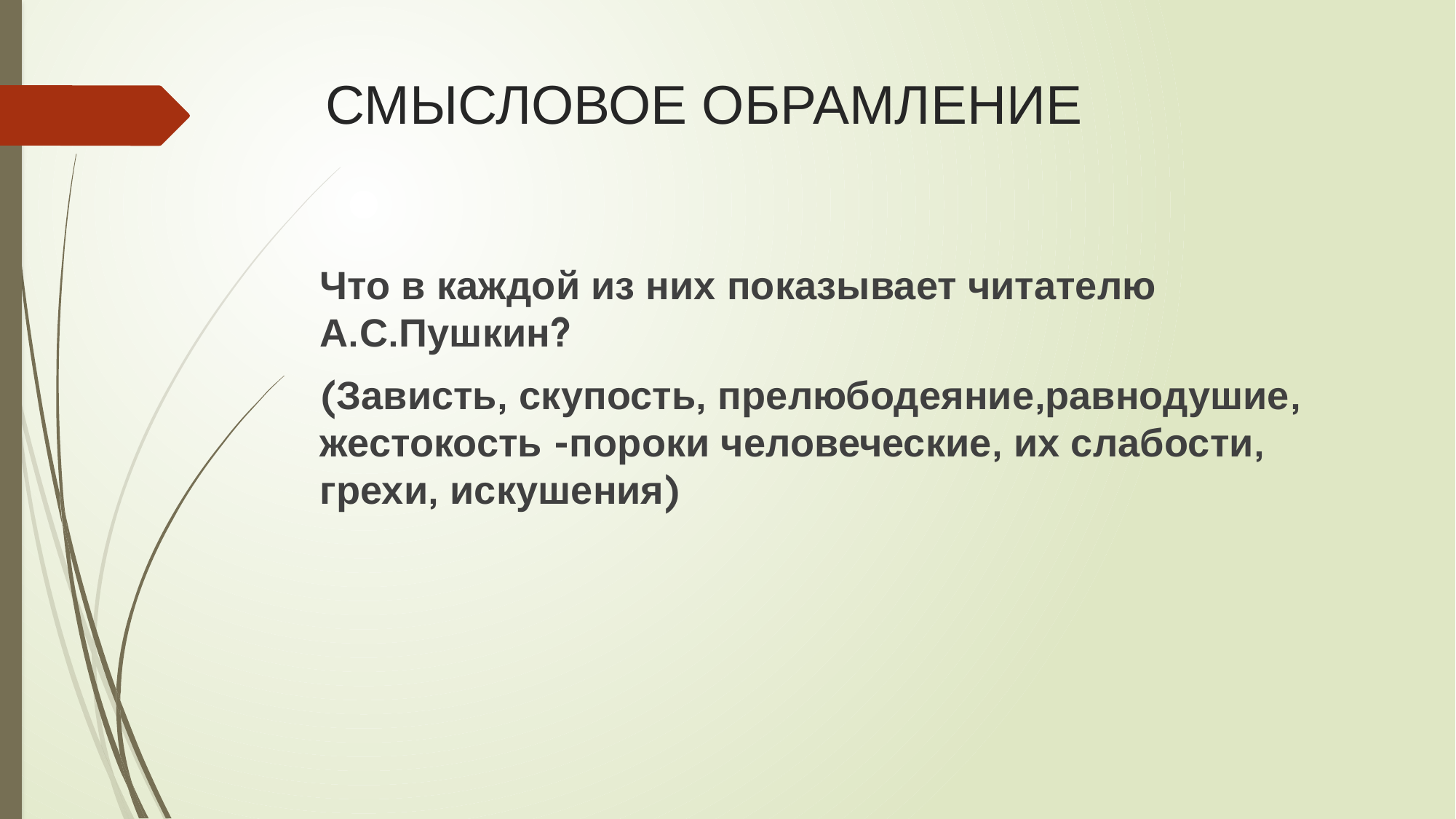

# СМЫСЛОВОЕ ОБРАМЛЕНИЕ
Что в каждой из них показывает читателю А.С.Пушкин?
(Зависть, скупость, прелюбодеяние,равнодушие, жестокость -пороки человеческие, их слабости, грехи, искушения)